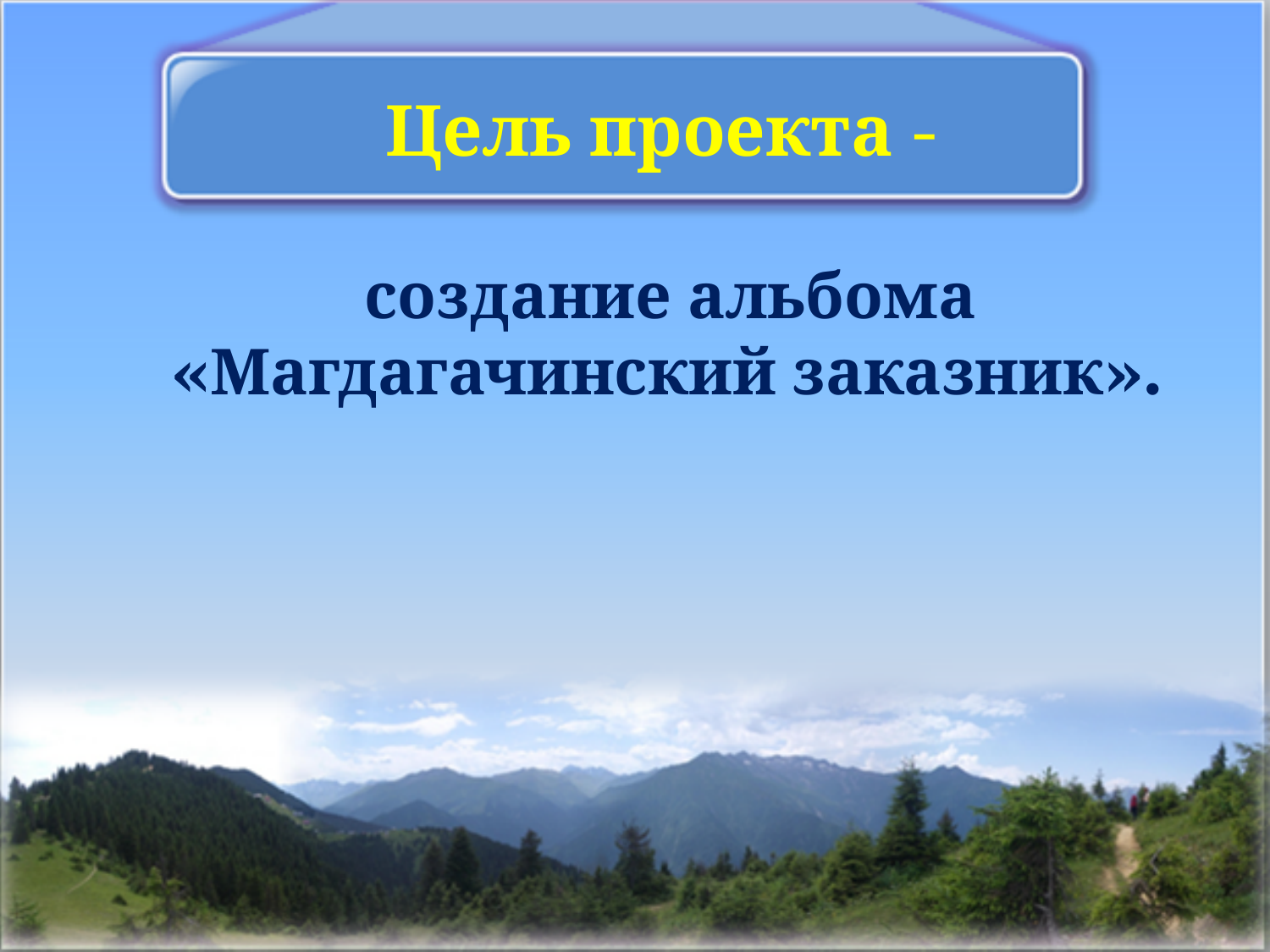

Цель проекта -

            создание альбома
«Магдагачинский заказник».